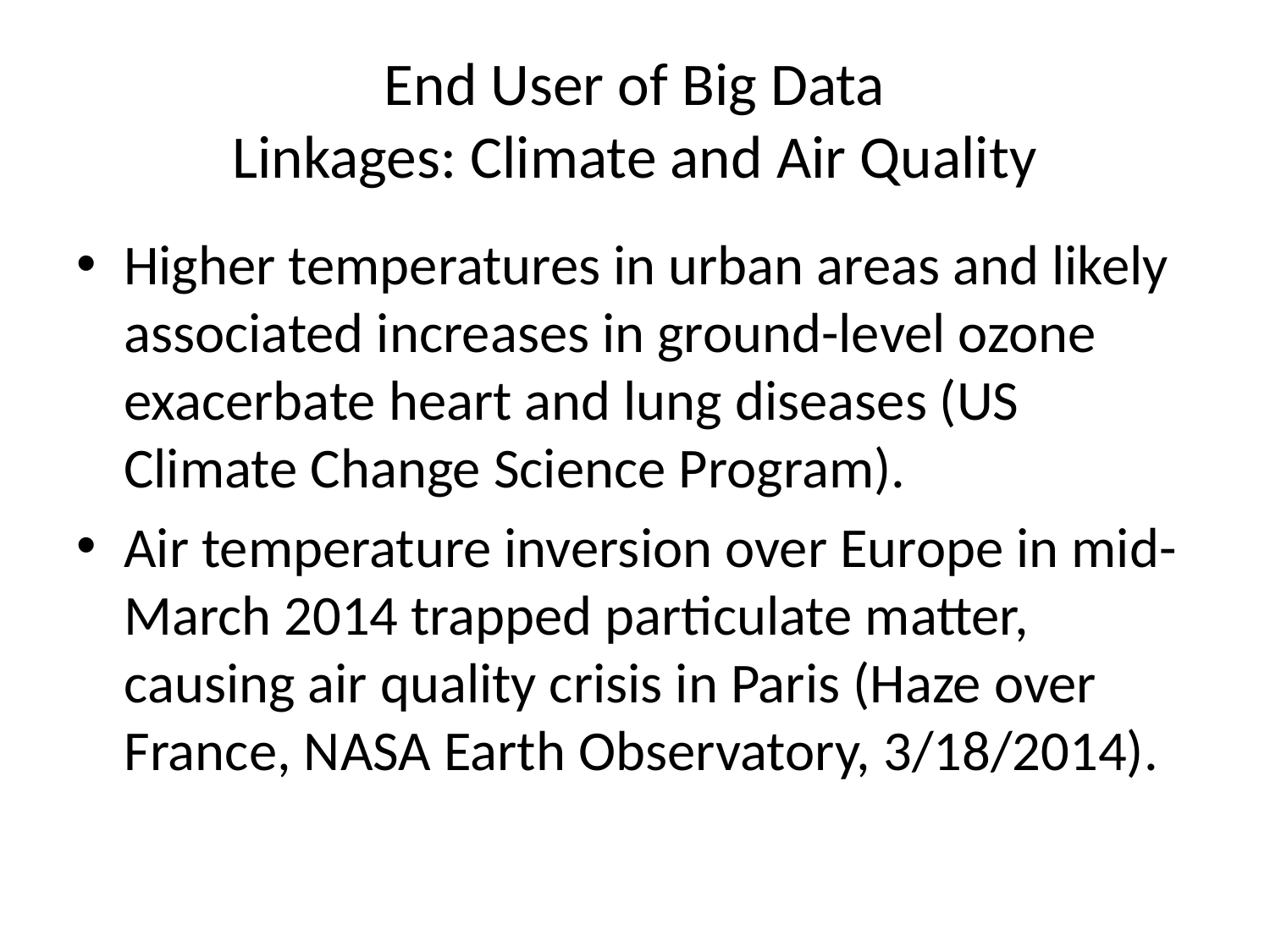

# End User of Big Data Linkages: Climate and Air Quality
Higher temperatures in urban areas and likely associated increases in ground-level ozone exacerbate heart and lung diseases (US Climate Change Science Program).
Air temperature inversion over Europe in mid-March 2014 trapped particulate matter, causing air quality crisis in Paris (Haze over France, NASA Earth Observatory, 3/18/2014).